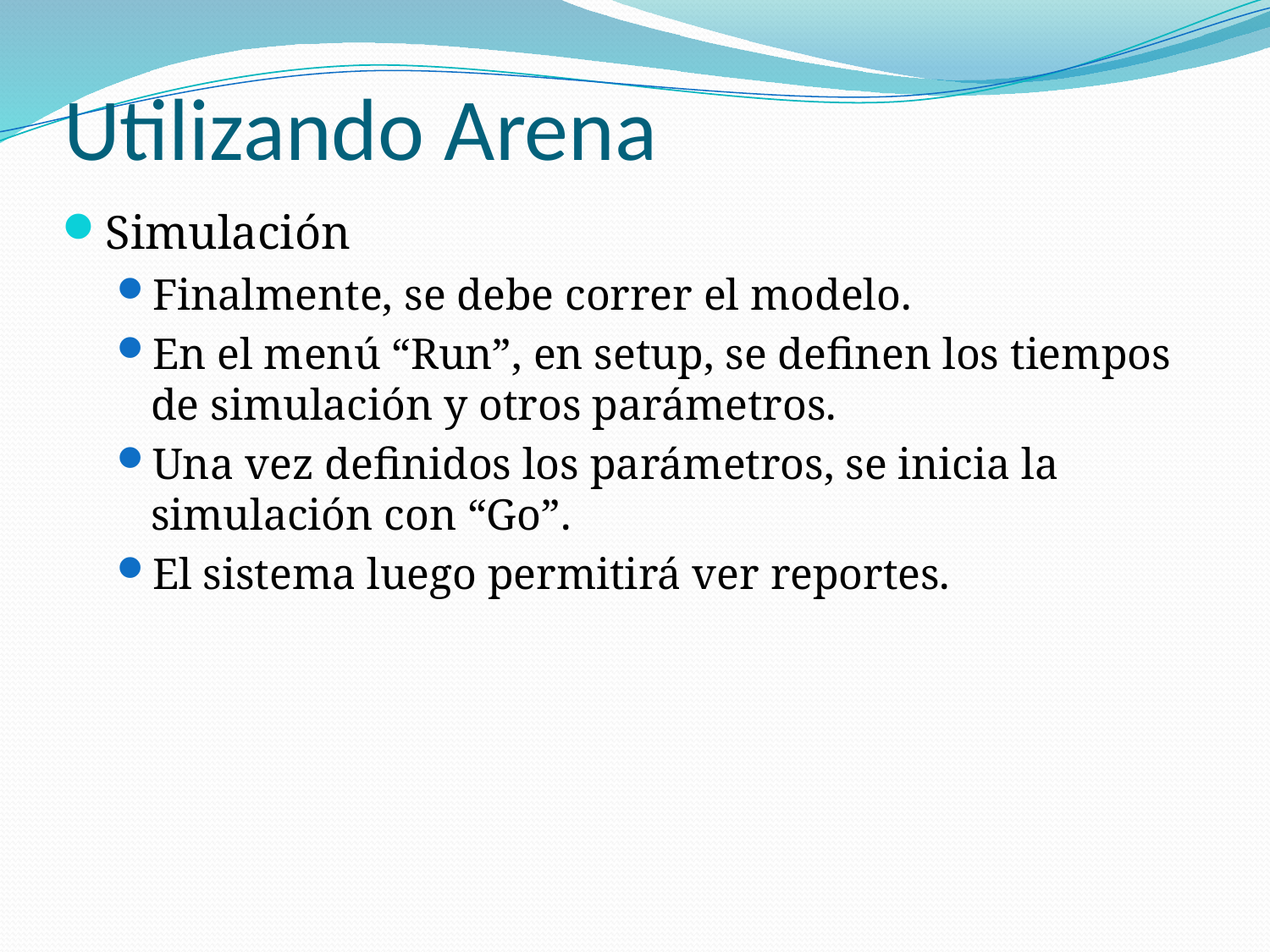

Utilizando Arena
Simulación
Finalmente, se debe correr el modelo.
En el menú “Run”, en setup, se definen los tiempos de simulación y otros parámetros.
Una vez definidos los parámetros, se inicia la simulación con “Go”.
El sistema luego permitirá ver reportes.